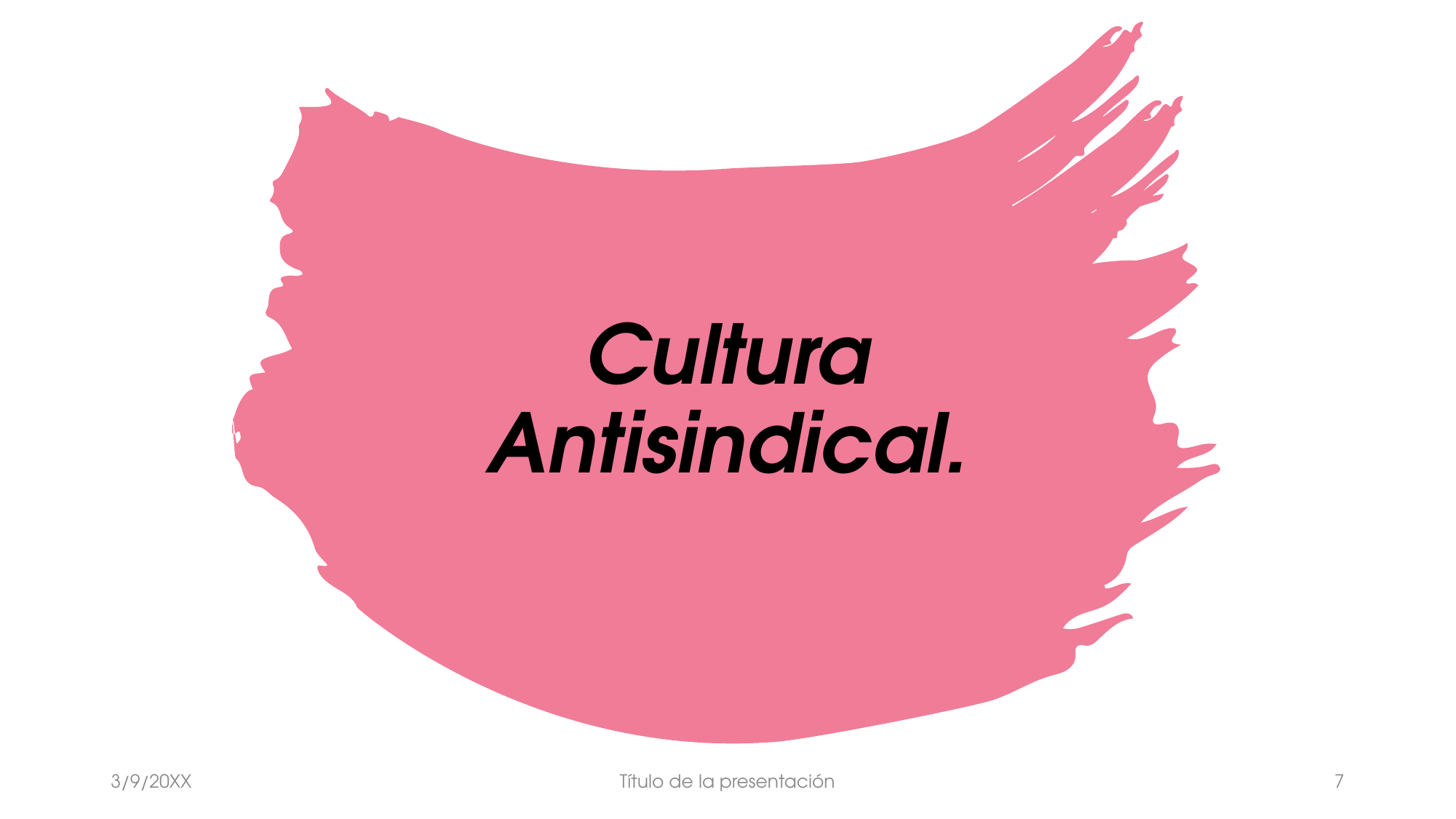

# Cultura Antisindical.
3/9/20XX
Título de la presentación
7